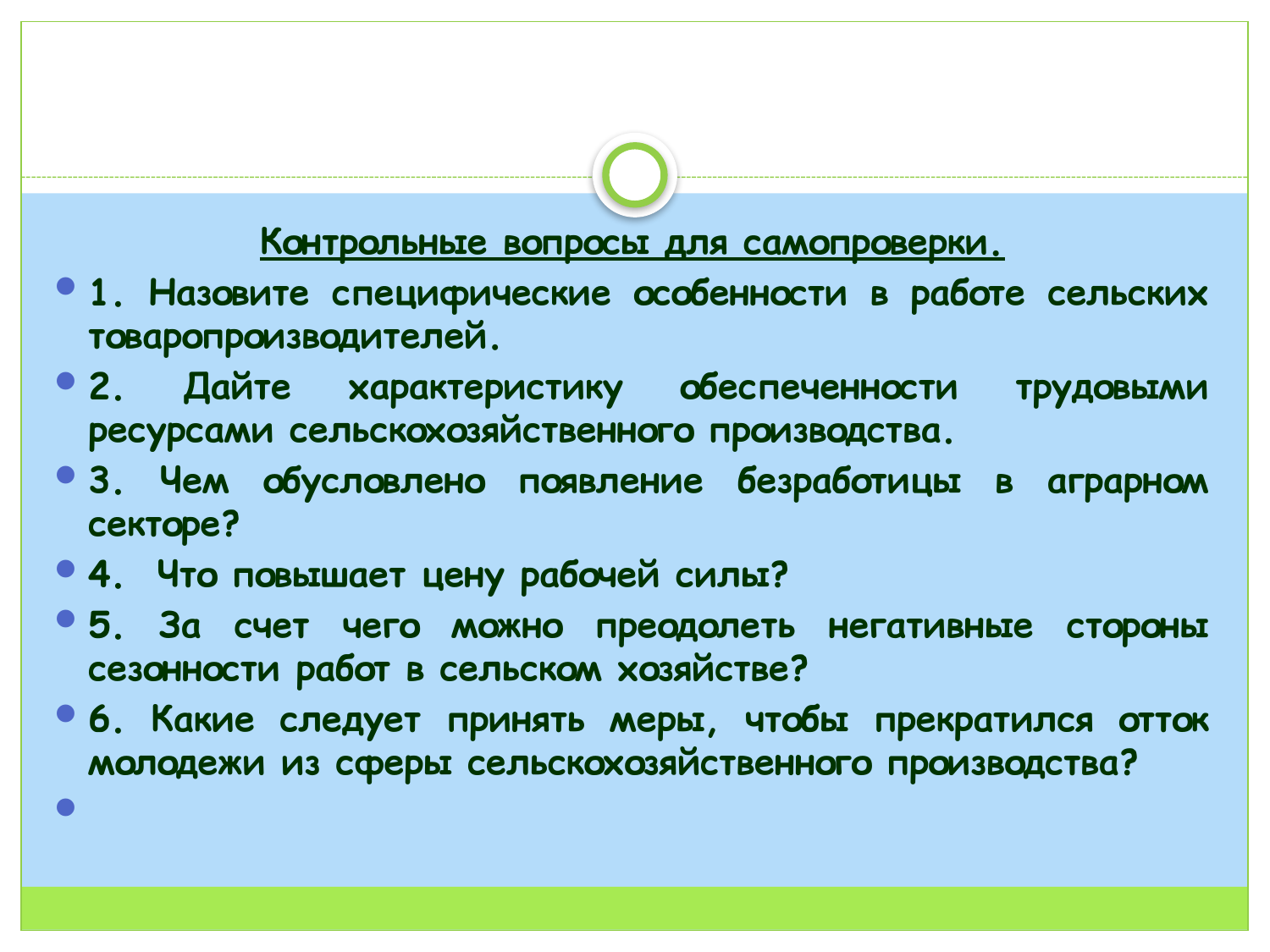

Контрольные вопросы для самопроверки.
1. Назовите специфические особенности в работе сельских товаропроизводителей.
2. Дайте характеристику обеспеченности трудовыми ресурсами сельскохозяйственного производства.
3. Чем обусловлено появление безработицы в аграрном секторе?
4.  Что повышает цену рабочей силы?
5. За счет чего можно преодолеть негативные стороны сезонности работ в сельском хозяйстве?
6. Какие следует принять меры, чтобы прекратился отток молодежи из сферы сельскохозяйственного производства?